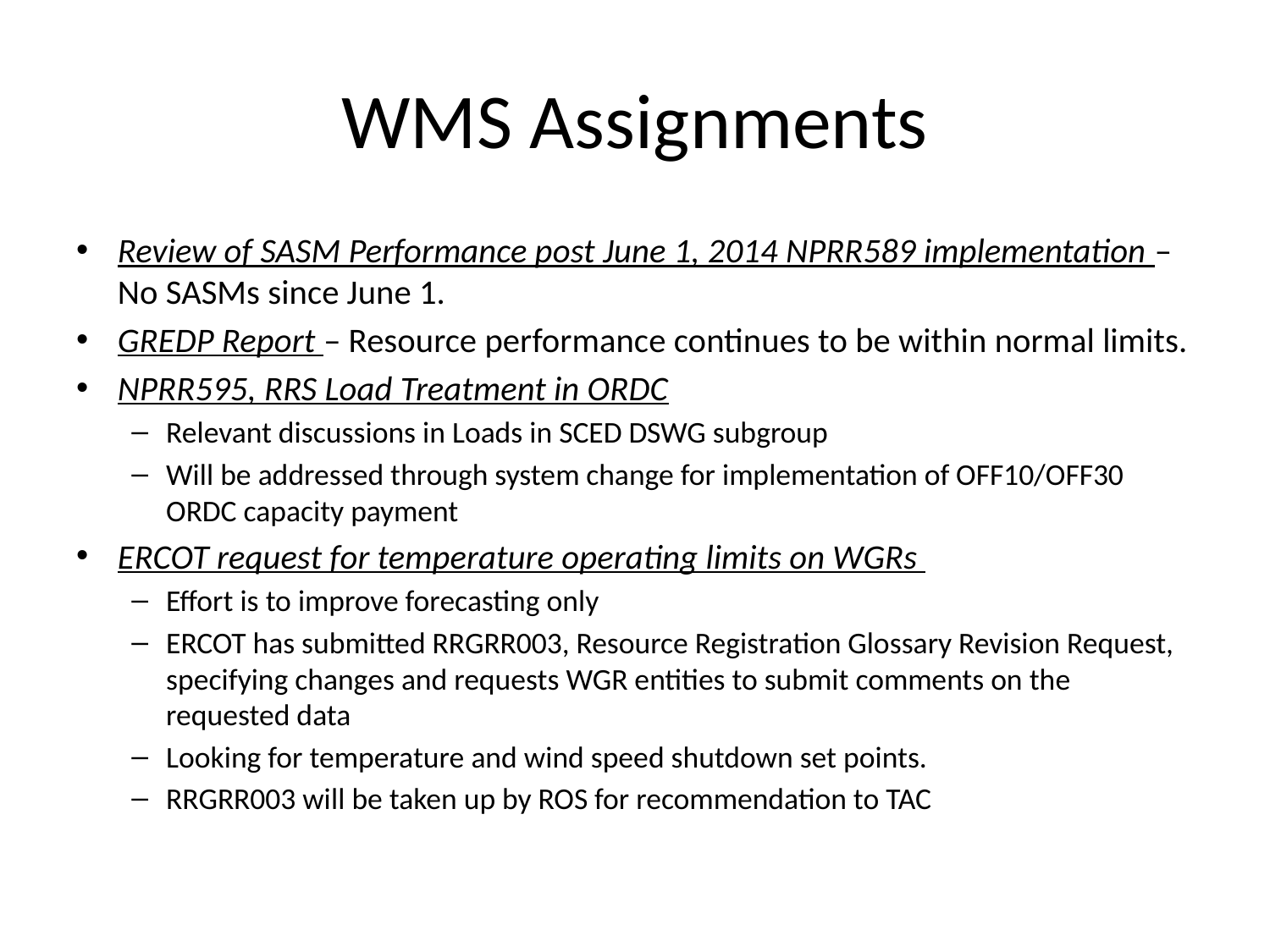

# WMS Assignments
Review of SASM Performance post June 1, 2014 NPRR589 implementation – No SASMs since June 1.
GREDP Report – Resource performance continues to be within normal limits.
NPRR595, RRS Load Treatment in ORDC
Relevant discussions in Loads in SCED DSWG subgroup
Will be addressed through system change for implementation of OFF10/OFF30 ORDC capacity payment
ERCOT request for temperature operating limits on WGRs
Effort is to improve forecasting only
ERCOT has submitted RRGRR003, Resource Registration Glossary Revision Request, specifying changes and requests WGR entities to submit comments on the requested data
Looking for temperature and wind speed shutdown set points.
RRGRR003 will be taken up by ROS for recommendation to TAC